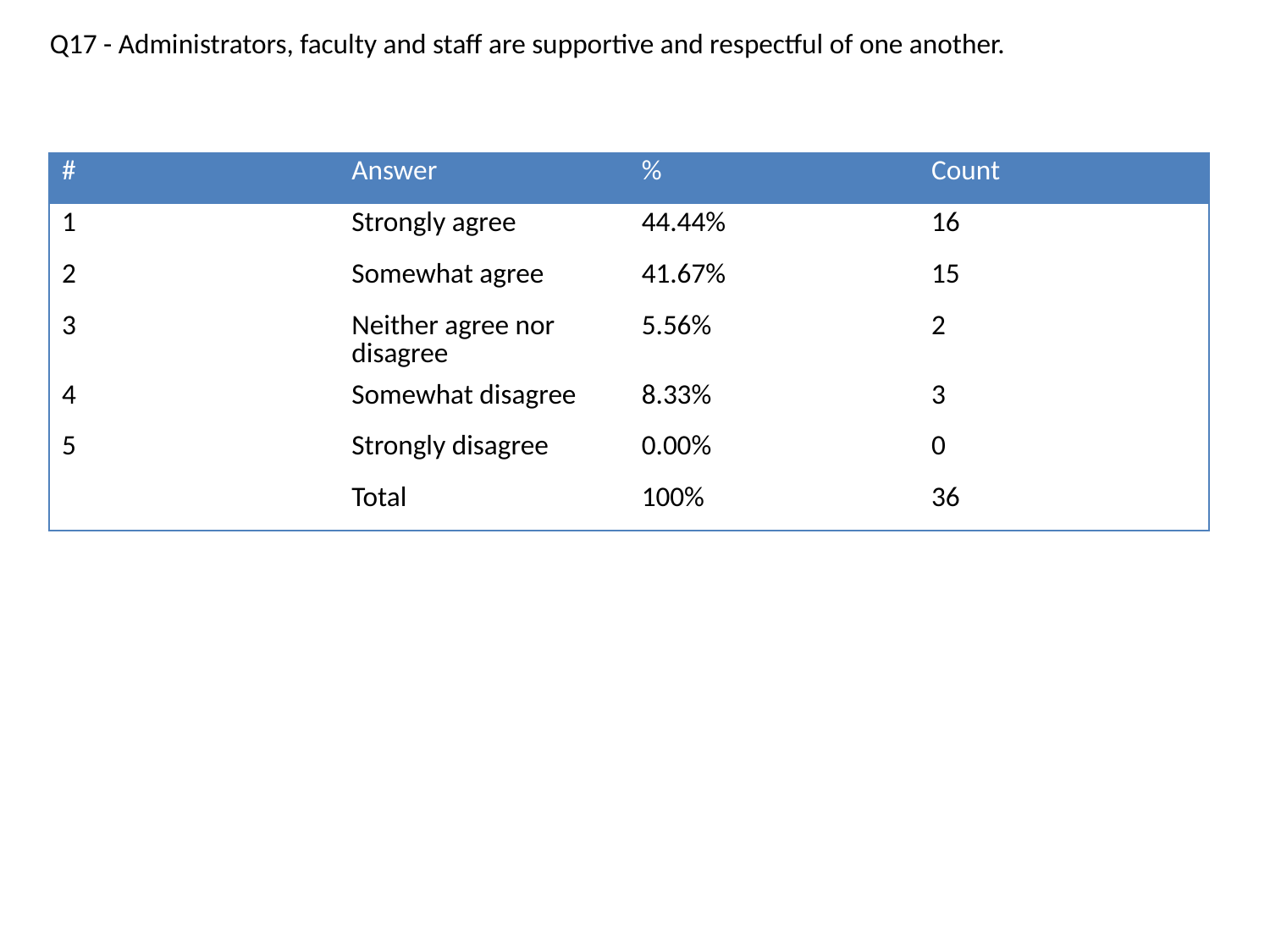

Q17 - Administrators, faculty and staff are supportive and respectful of one another.
| # | Answer | % | Count |
| --- | --- | --- | --- |
| 1 | Strongly agree | 44.44% | 16 |
| 2 | Somewhat agree | 41.67% | 15 |
| 3 | Neither agree nor disagree | 5.56% | 2 |
| 4 | Somewhat disagree | 8.33% | 3 |
| 5 | Strongly disagree | 0.00% | 0 |
|  | Total | 100% | 36 |